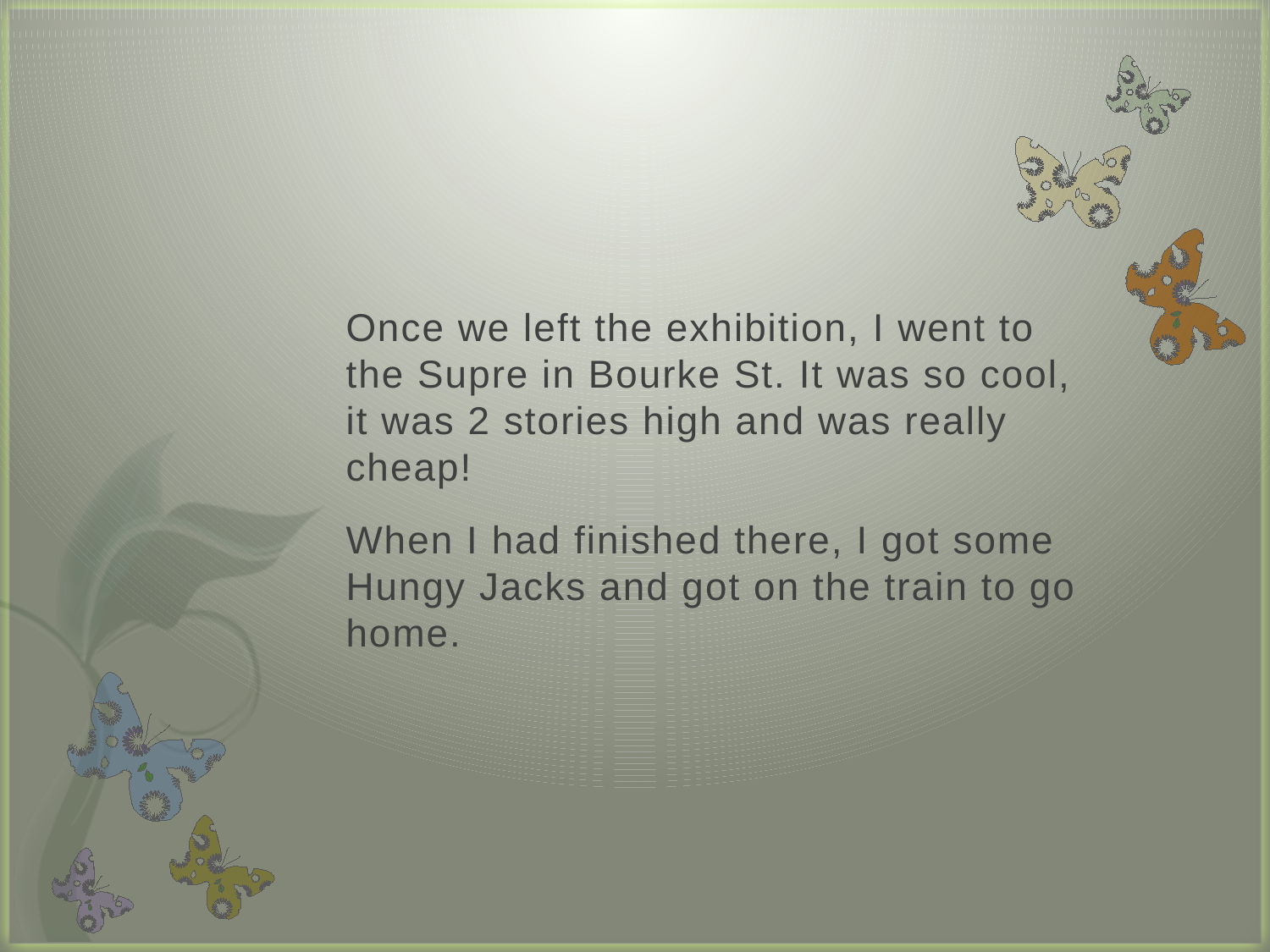

#
	Once we left the exhibition, I went to the Supre in Bourke St. It was so cool, it was 2 stories high and was really cheap!
	When I had finished there, I got some Hungy Jacks and got on the train to go home.